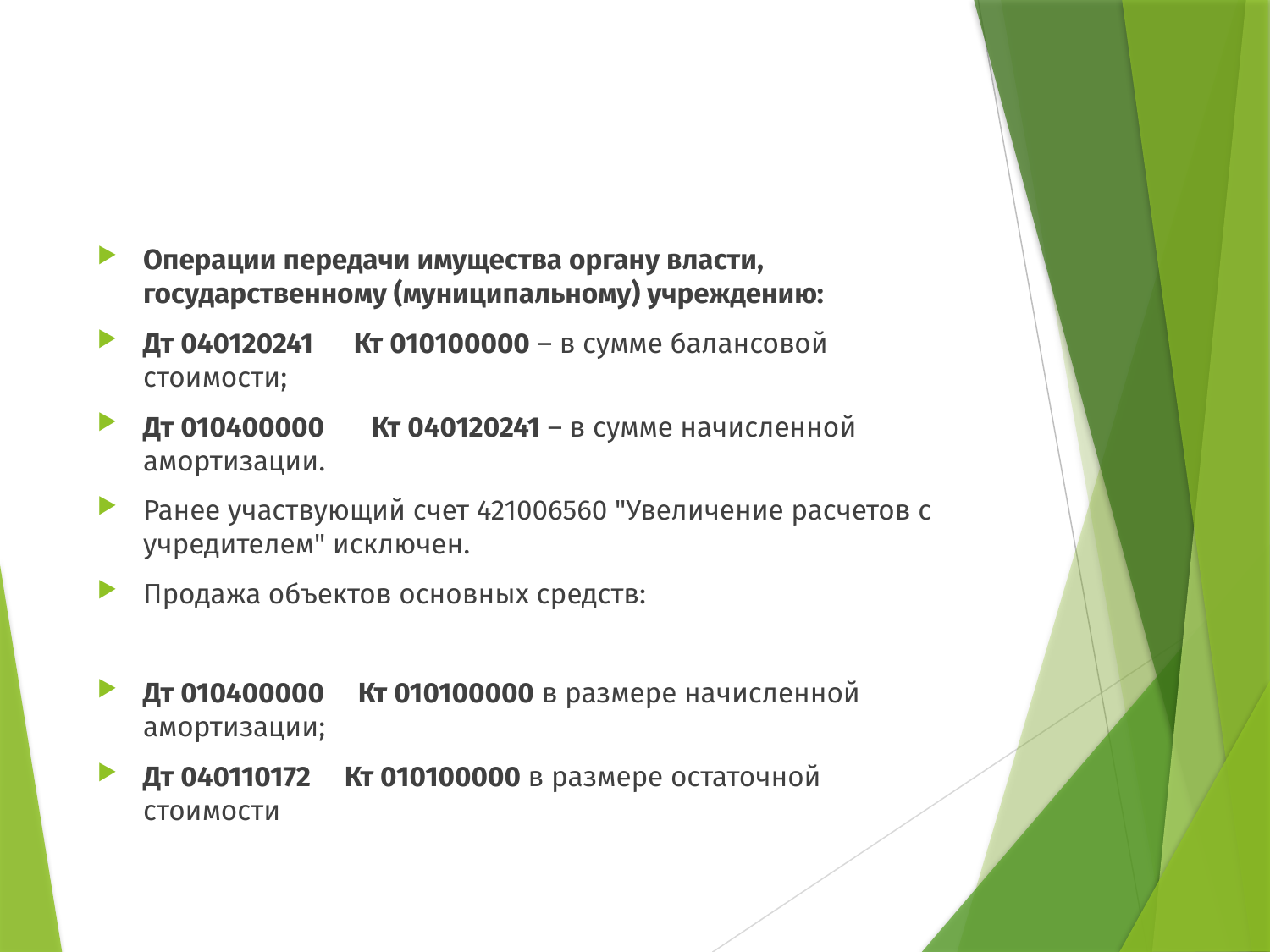

#

Операции передачи имущества органу власти, государственному (муниципальному) учреждению:
Дт 040120241      Кт 010100000 – в сумме балансовой стоимости;
Дт 010400000       Кт 040120241 – в сумме начисленной амортизации.
Ранее участвующий счет 421006560 "Увеличение расчетов с учредителем" исключен.
Продажа объектов основных средств:

Дт 010400000     Кт 010100000 в размере начисленной амортизации;
Дт 040110172     Кт 010100000 в размере остаточной стоимости